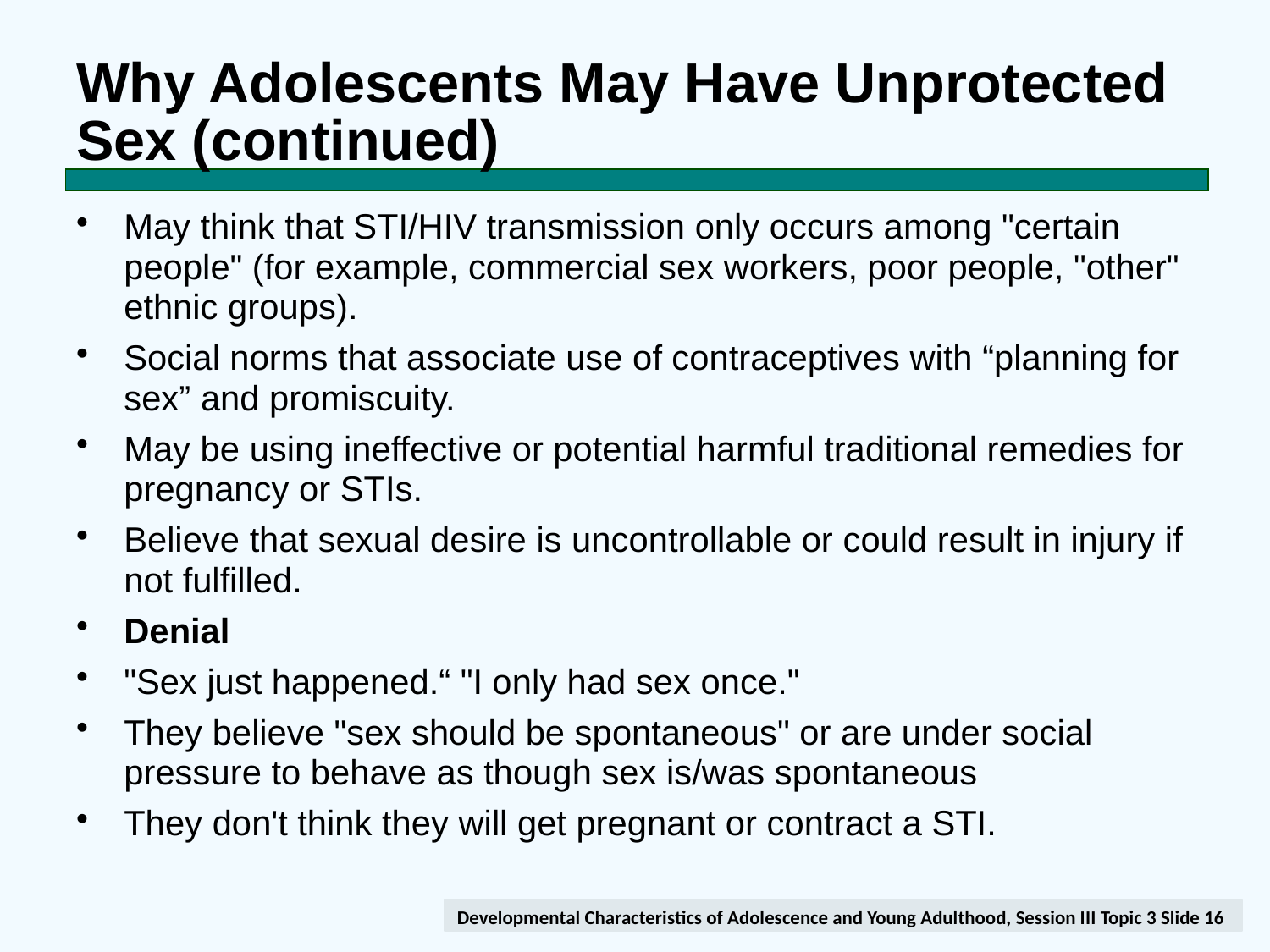

# Why Adolescents May Have Unprotected Sex (continued)
May think that STI/HIV transmission only occurs among "certain people" (for example, commercial sex workers, poor people, "other" ethnic groups).
Social norms that associate use of contraceptives with “planning for sex” and promiscuity.
May be using ineffective or potential harmful traditional remedies for pregnancy or STIs.
Believe that sexual desire is uncontrollable or could result in injury if not fulfilled.
Denial
"Sex just happened.“ "I only had sex once."
They believe "sex should be spontaneous" or are under social pressure to behave as though sex is/was spontaneous
They don't think they will get pregnant or contract a STI.

Developmental Characteristics of Adolescence and Young Adulthood, Session III Topic 3 Slide 16